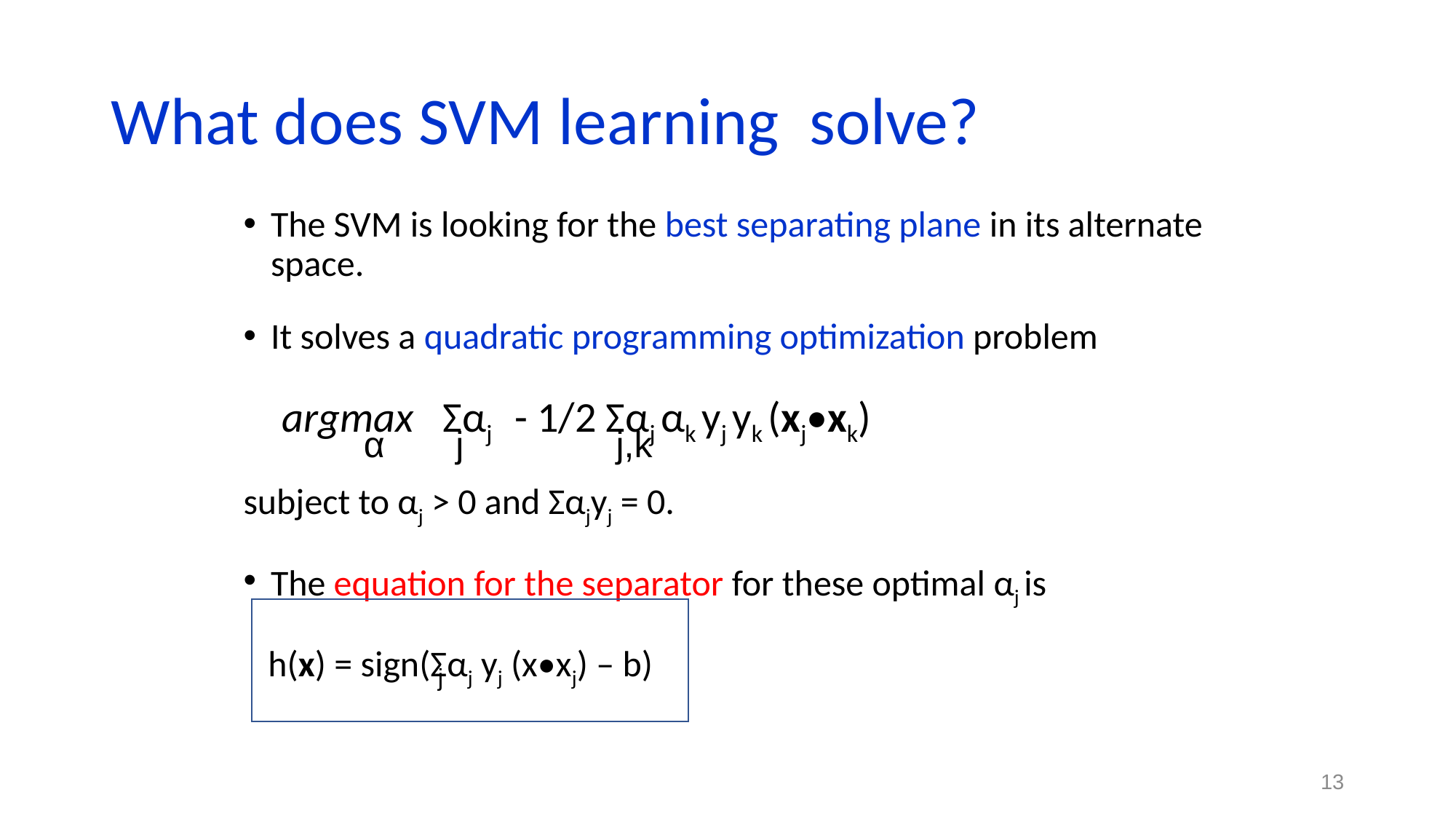

# What does SVM learning  solve?
The SVM is looking for the best separating plane in its alternate space.
It solves a quadratic programming optimization problem
    argmax   Σαj    - 1/2 Σαj αk yj yk (xj•xk)
subject to αj > 0 and Σαjyj = 0.
The equation for the separator for these optimal αj is
   h(x) = sign(Σαj yj (x•xj) – b)

α       j               j,k

j
13